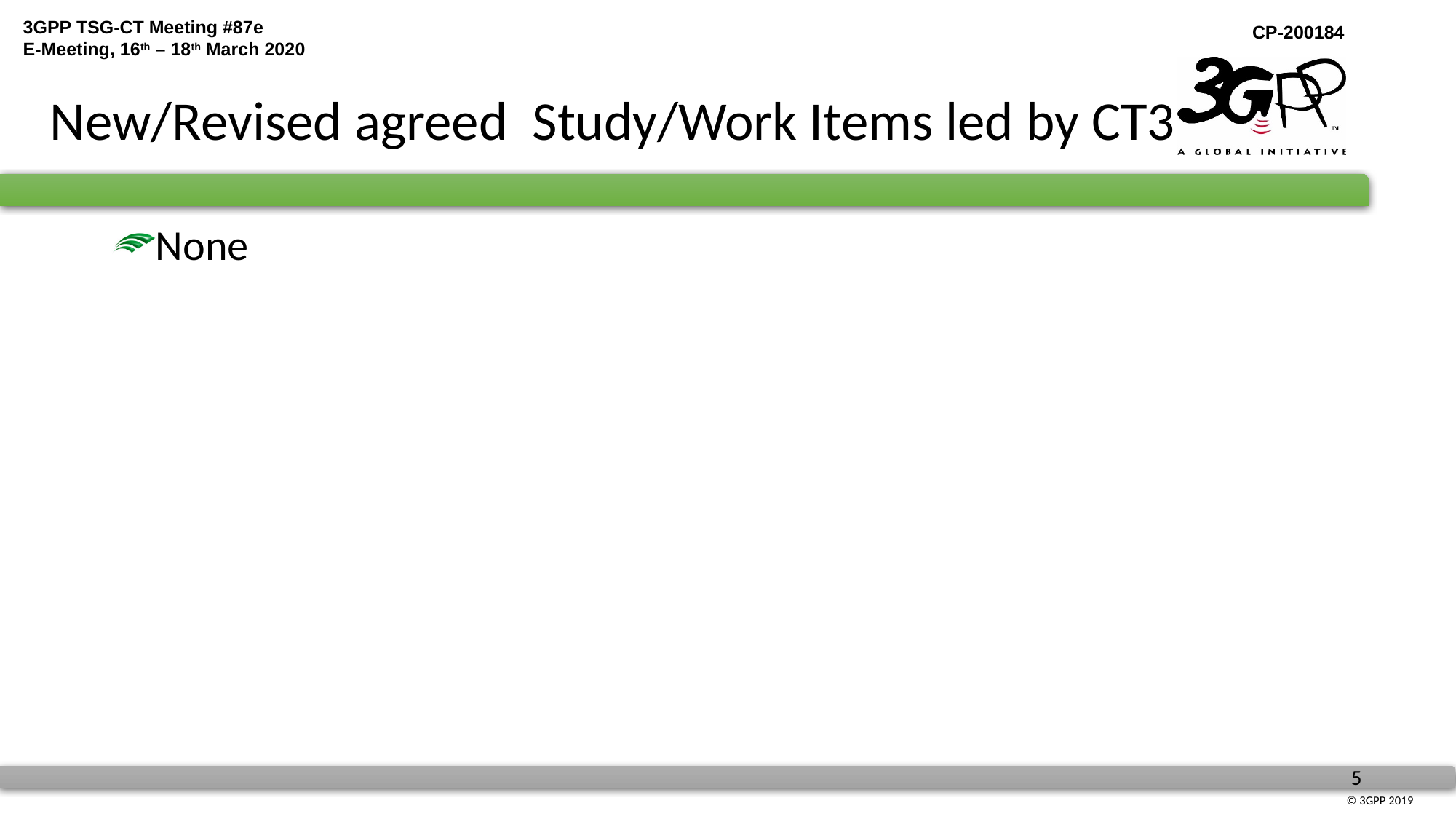

# New/Revised agreed  Study/Work Items led by CT3
None